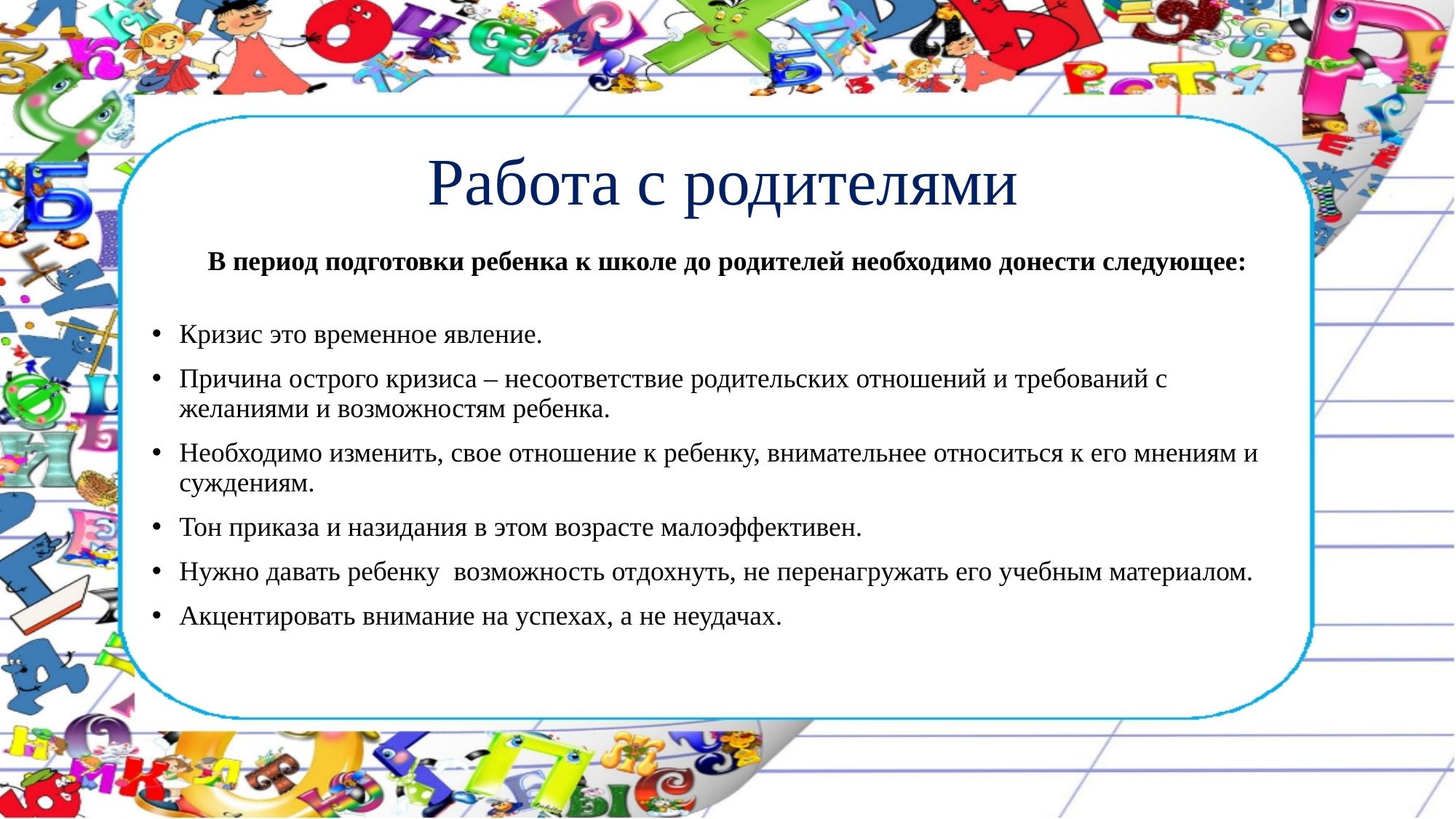

# Работа с родителями
В период подготовки ребенка к школе до родителей необходимо донести следующее:

Кризис это временное явление.
Причина острого кризиса – несоответствие родительских отношений и требований с  желаниями и возможностям ребенка.
Необходимо изменить, свое отношение к ребенку, внимательнее относиться к его мнениям и суждениям.
Тон приказа и назидания в этом возрасте малоэффективен.
Нужно давать ребенку  возможность отдохнуть, не перенагружать его учебным материалом.
Акцентировать внимание на успехах, а не неудачах.